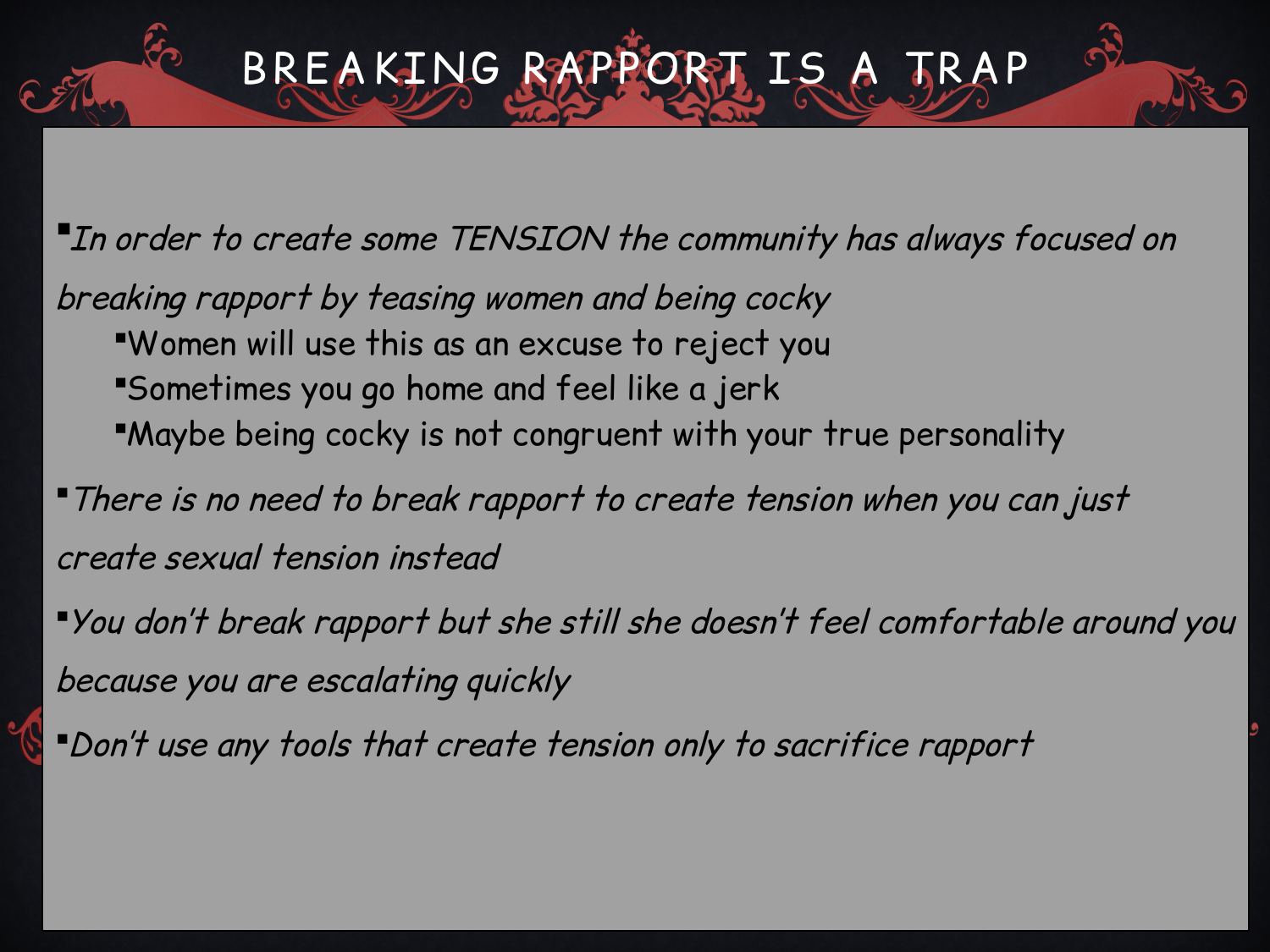

# Breaking Rapport is a Trap

 In order to create some TENSION the community has always focused on breaking rapport by teasing women and being cocky
 Women will use this as an excuse to reject you
 Sometimes you go home and feel like a jerk
 Maybe being cocky is not congruent with your true personality
 There is no need to break rapport to create tension when you can just create sexual tension instead
 You don’t break rapport but she still she doesn’t feel comfortable around you because you are escalating quickly
 Don’t use any tools that create tension only to sacrifice rapport